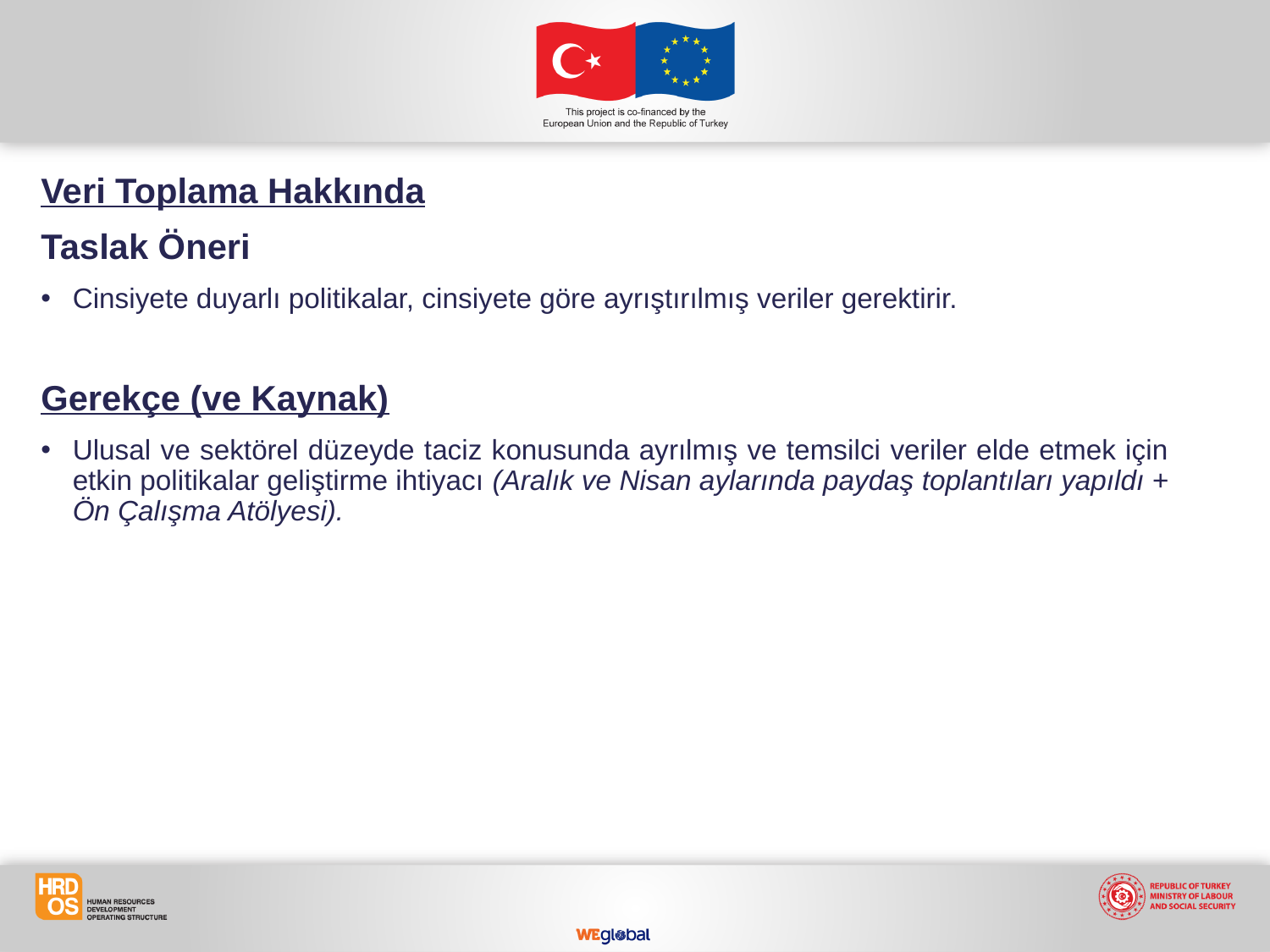

Veri Toplama Hakkında
Taslak Öneri
Cinsiyete duyarlı politikalar, cinsiyete göre ayrıştırılmış veriler gerektirir.

Gerekçe (ve Kaynak)
Ulusal ve sektörel düzeyde taciz konusunda ayrılmış ve temsilci veriler elde etmek için etkin politikalar geliştirme ihtiyacı (Aralık ve Nisan aylarında paydaş toplantıları yapıldı + Ön Çalışma Atölyesi).